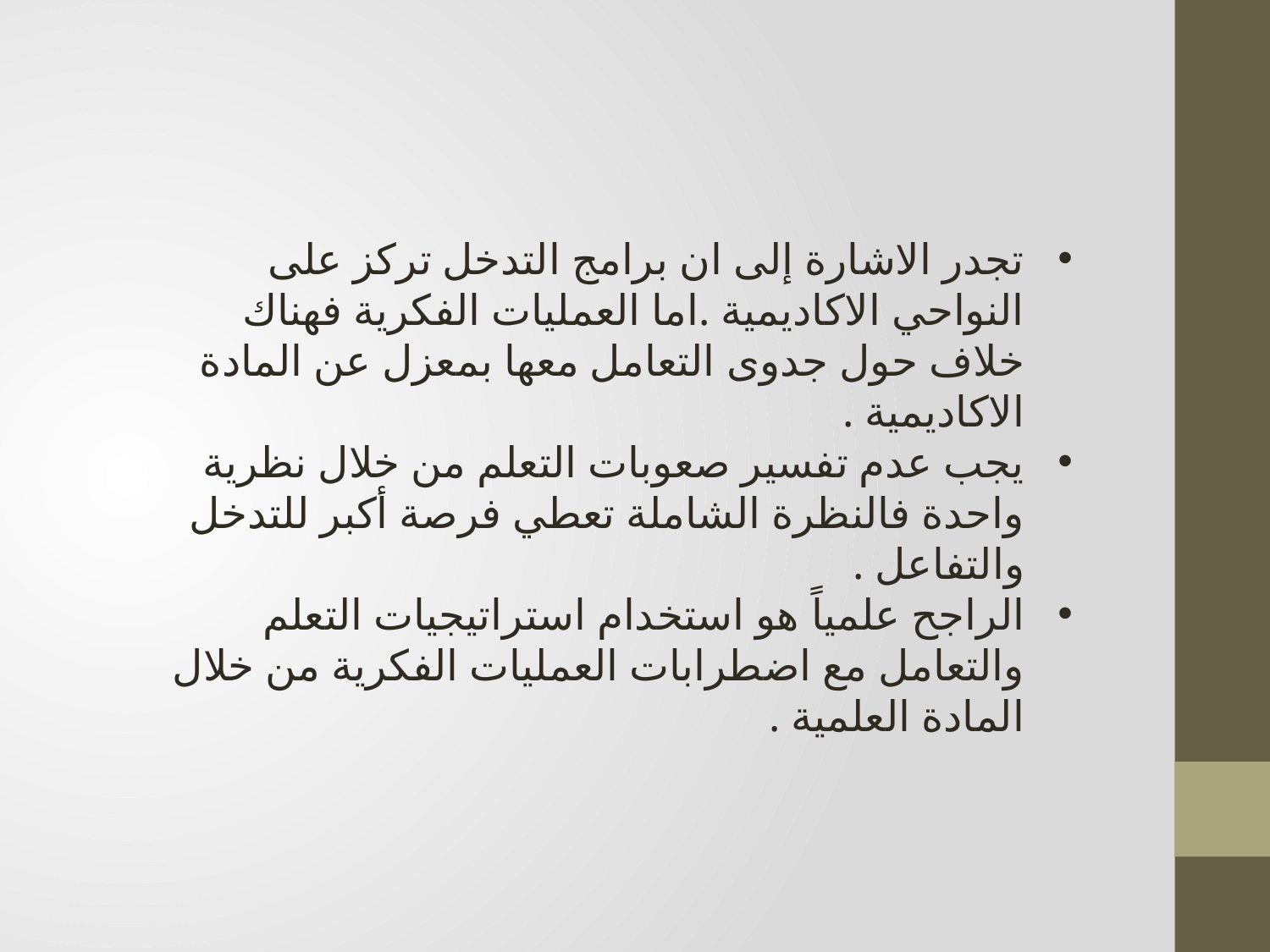

تجدر الاشارة إلى ان برامج التدخل تركز على النواحي الاكاديمية .اما العمليات الفكرية فهناك خلاف حول جدوى التعامل معها بمعزل عن المادة الاكاديمية .
يجب عدم تفسير صعوبات التعلم من خلال نظرية واحدة فالنظرة الشاملة تعطي فرصة أكبر للتدخل والتفاعل .
الراجح علمياً هو استخدام استراتيجيات التعلم والتعامل مع اضطرابات العمليات الفكرية من خلال المادة العلمية .